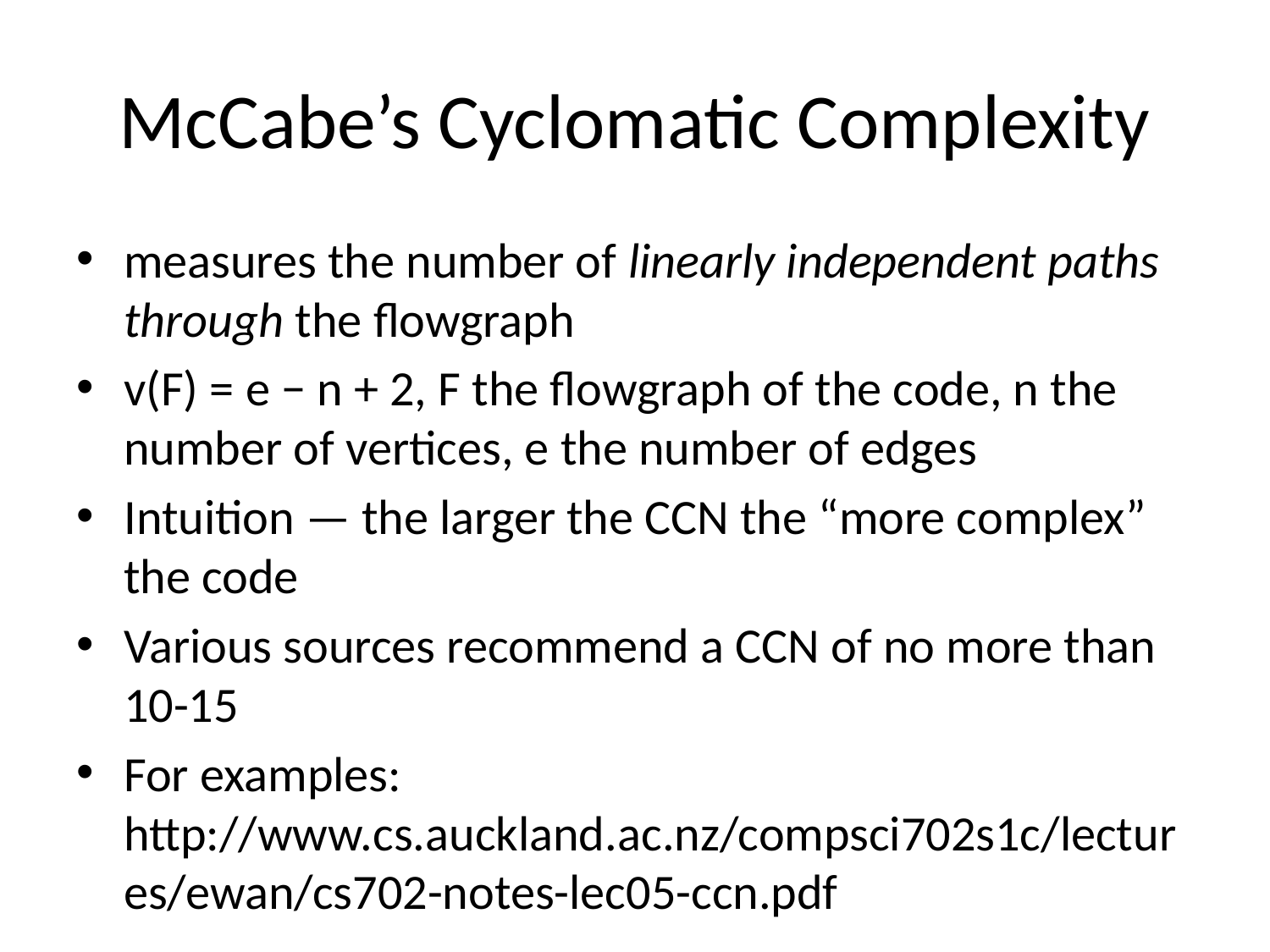

# McCabe’s Cyclomatic Complexity
measures the number of linearly independent paths through the flowgraph
v(F) = e − n + 2, F the flowgraph of the code, n the number of vertices, e the number of edges
Intuition — the larger the CCN the “more complex” the code
Various sources recommend a CCN of no more than 10-15
For examples: http://www.cs.auckland.ac.nz/compsci702s1c/lectures/ewan/cs702-notes-lec05-ccn.pdf